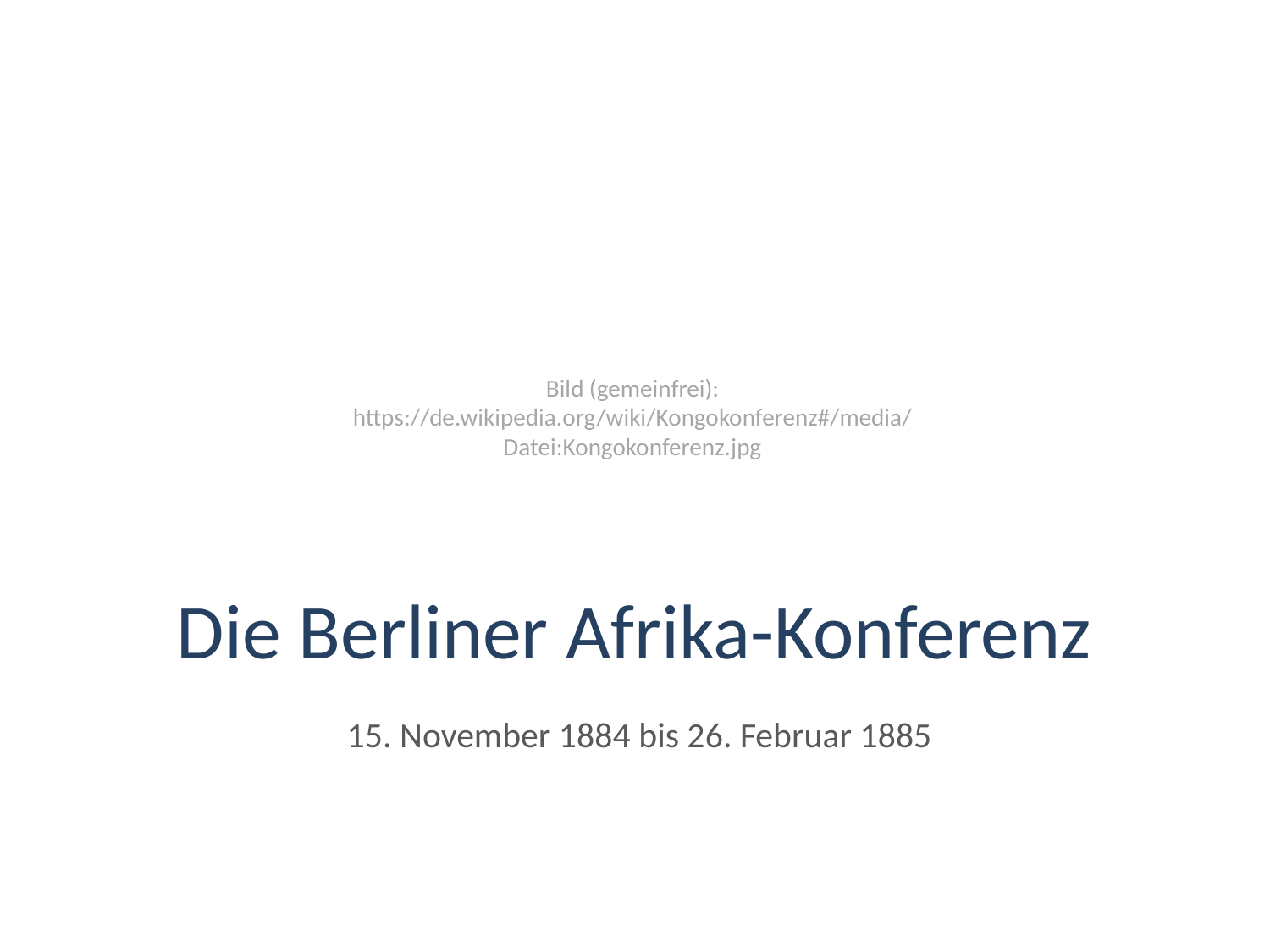

Bild (gemeinfrei):
https://de.wikipedia.org/wiki/Kongokonferenz#/media/Datei:Kongokonferenz.jpg
# Die Berliner Afrika-Konferenz
15. November 1884 bis 26. Februar 1885